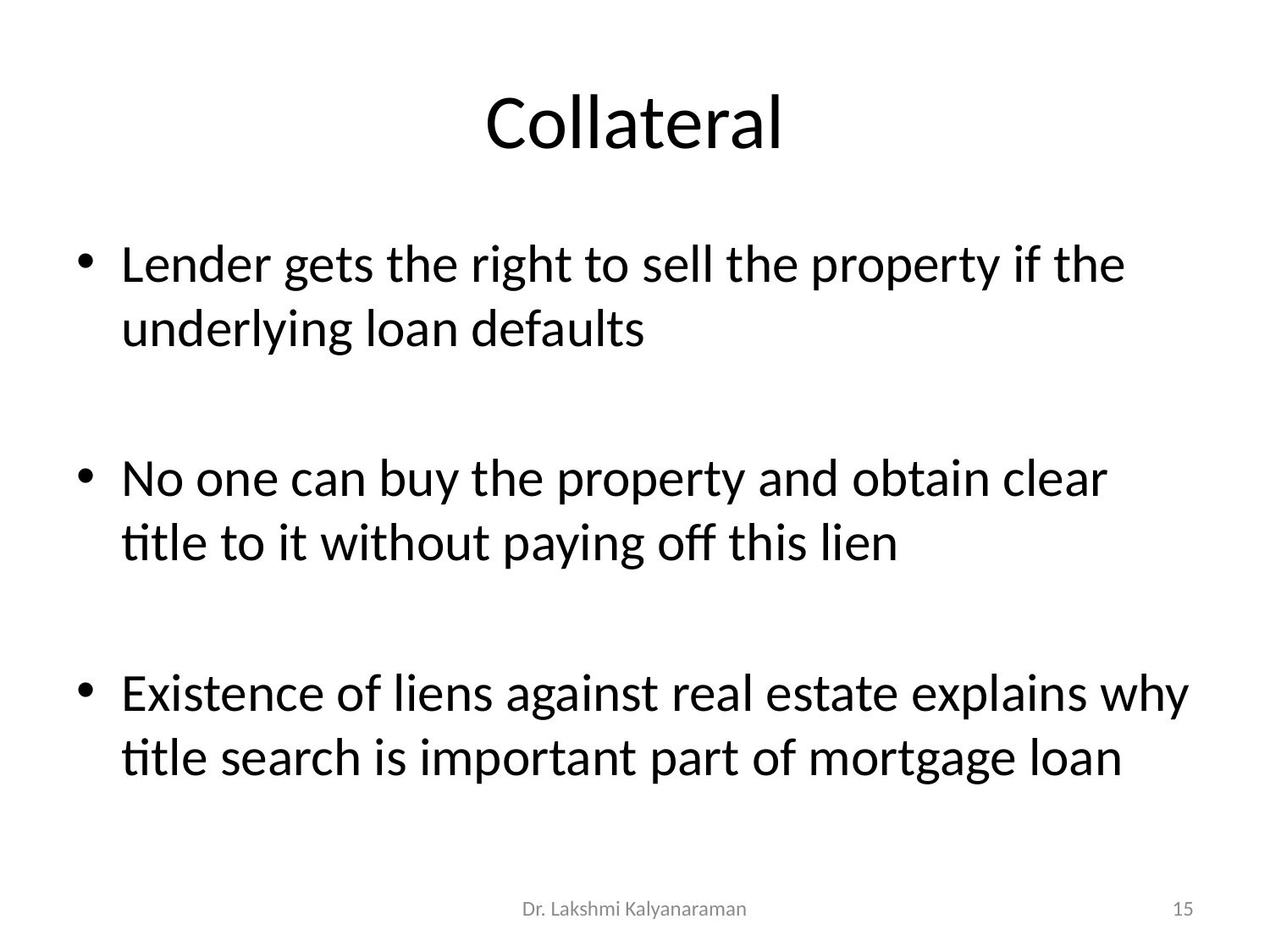

# Collateral
Lender gets the right to sell the property if the underlying loan defaults

No one can buy the property and obtain clear title to it without paying off this lien

Existence of liens against real estate explains why title search is important part of mortgage loan

Dr. Lakshmi Kalyanaraman
15